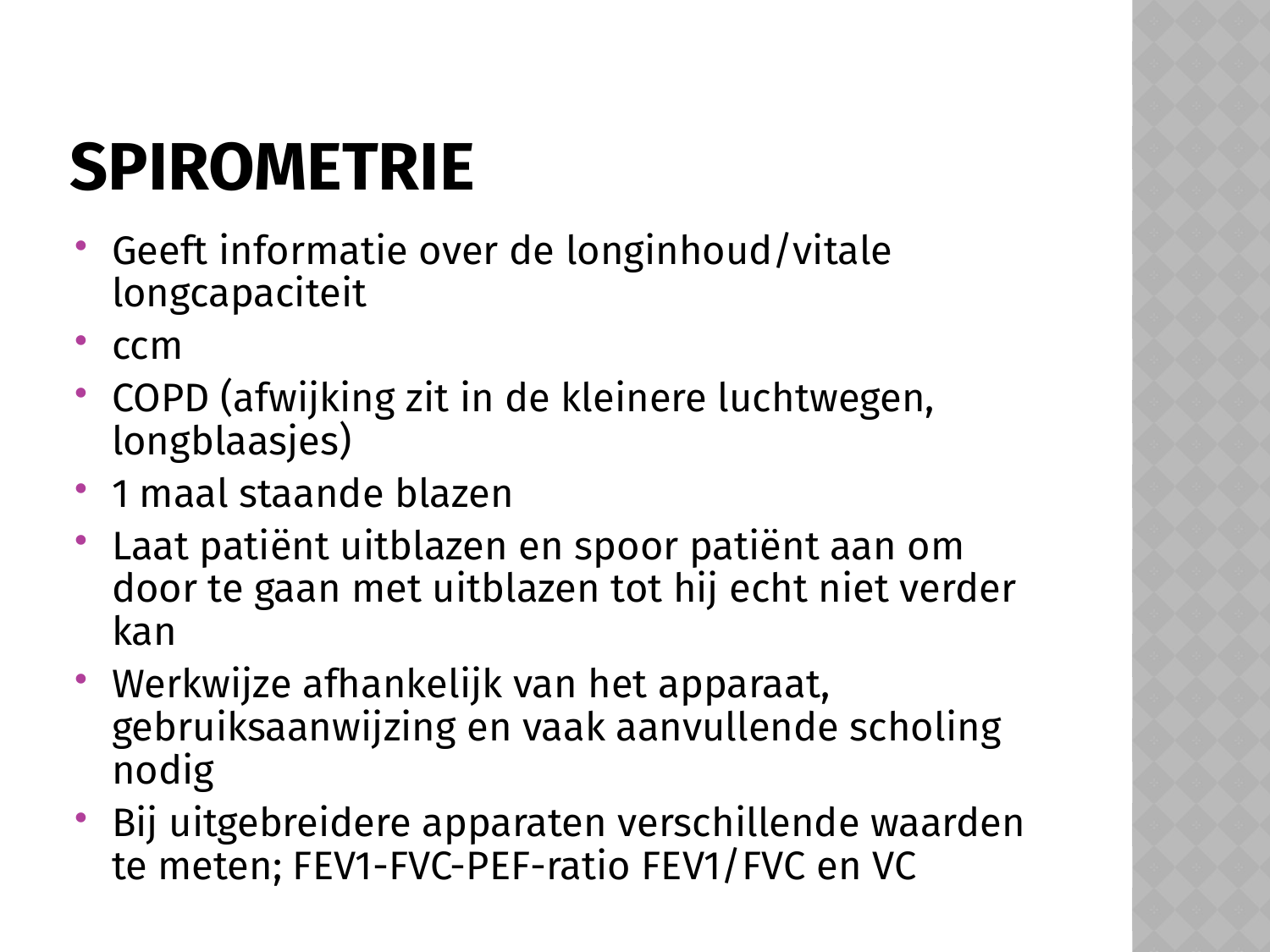

# Spirometrie
Geeft informatie over de longinhoud/vitale longcapaciteit
ccm
COPD (afwijking zit in de kleinere luchtwegen, longblaasjes)
1 maal staande blazen
Laat patiënt uitblazen en spoor patiënt aan om door te gaan met uitblazen tot hij echt niet verder kan
Werkwijze afhankelijk van het apparaat, gebruiksaanwijzing en vaak aanvullende scholing nodig
Bij uitgebreidere apparaten verschillende waarden te meten; FEV1-FVC-PEF-ratio FEV1/FVC en VC